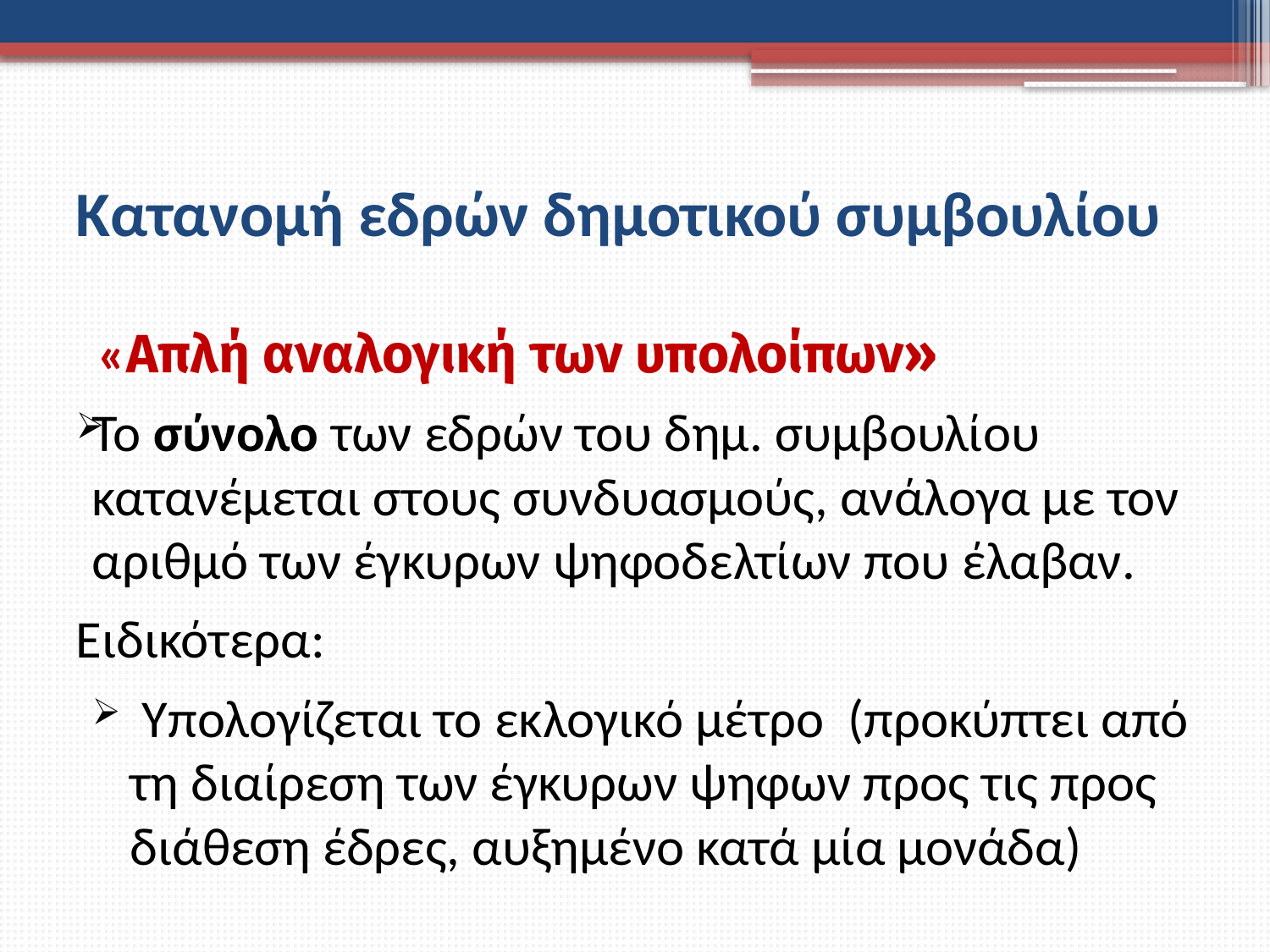

# Κατανομή εδρών δημοτικού συμβουλίου
  «Απλή αναλογική των υπολοίπων»
Το σύνολο των εδρών του δημ. συμβουλίου κατανέμεται στους συνδυασμούς, ανάλογα με τον αριθμό των έγκυρων ψηφοδελτίων που έλαβαν.
Ειδικότερα:
 Υπολογίζεται το εκλογικό μέτρο  (προκύπτει από τη διαίρεση των έγκυρων ψηφων προς τις προς διάθεση έδρες, αυξημένο κατά μία μονάδα)